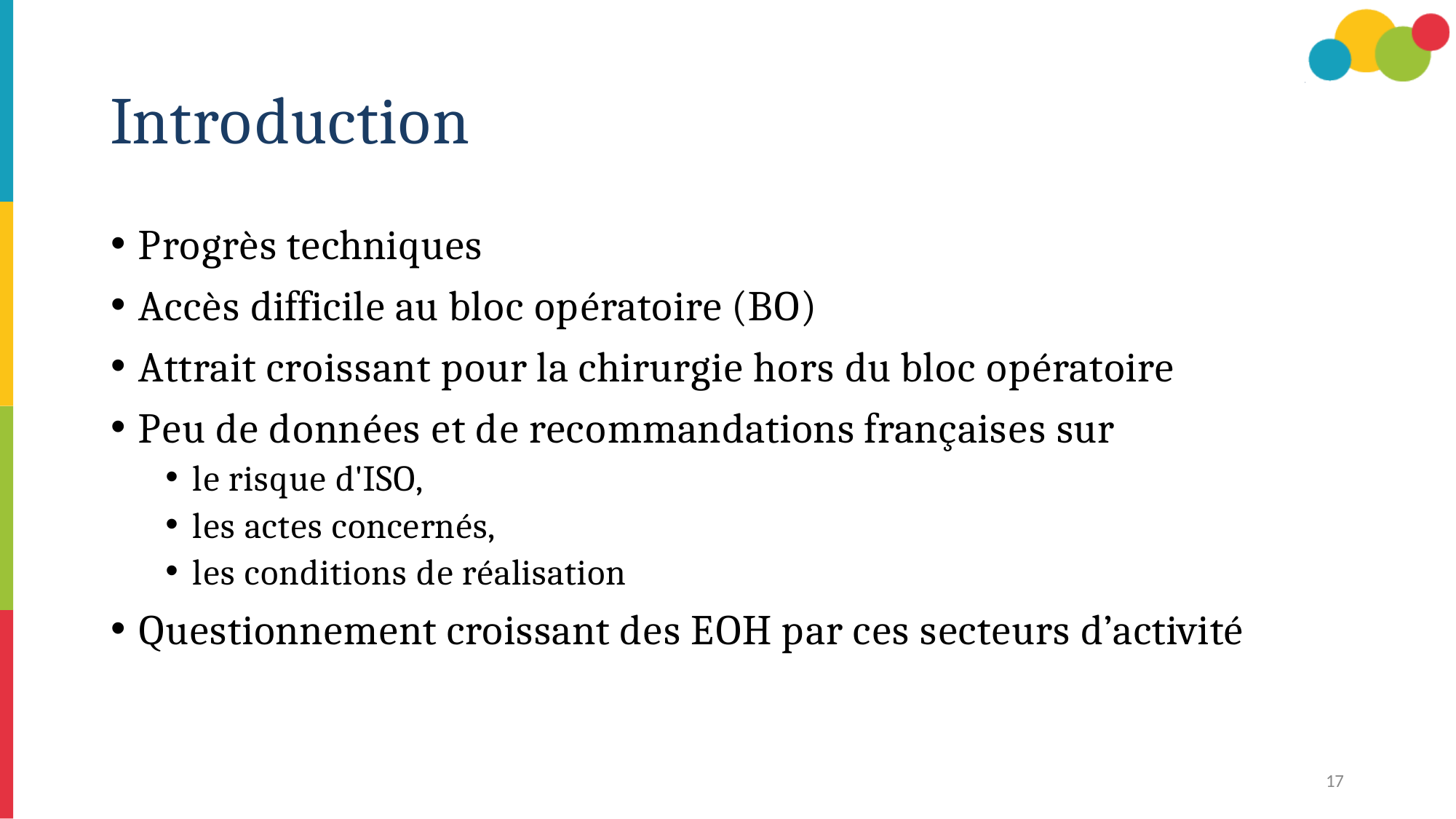

# Introduction
Progrès techniques
Accès difficile au bloc opératoire (BO)
Attrait croissant pour la chirurgie hors du bloc opératoire
Peu de données et de recommandations françaises sur
le risque d'ISO,
les actes concernés,
les conditions de réalisation
Questionnement croissant des EOH par ces secteurs d’activité
17